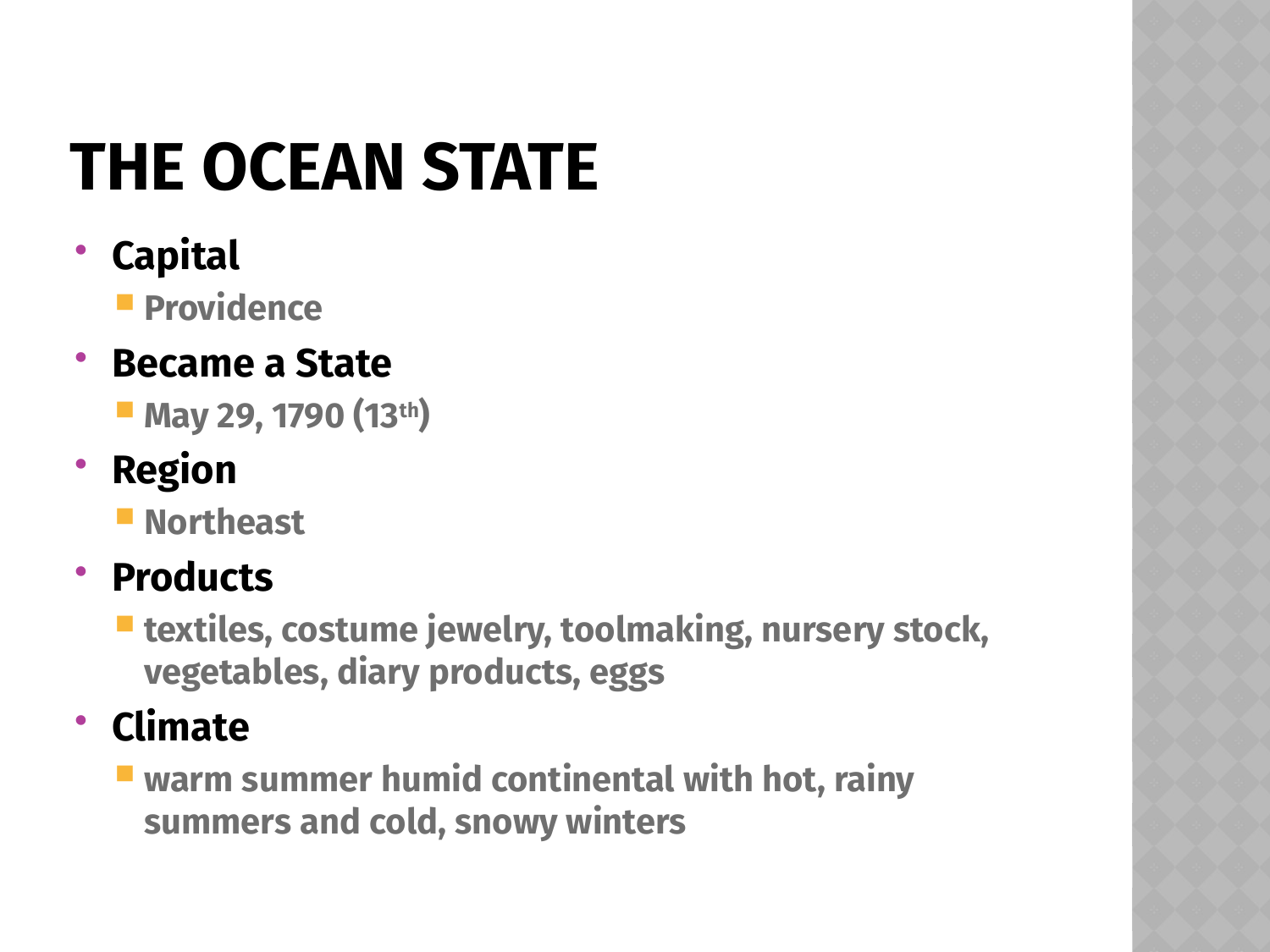

# The ocean state
Capital
Providence
Became a State
May 29, 1790 (13th)
Region
Northeast
Products
textiles, costume jewelry, toolmaking, nursery stock, vegetables, diary products, eggs
Climate
warm summer humid continental with hot, rainy summers and cold, snowy winters